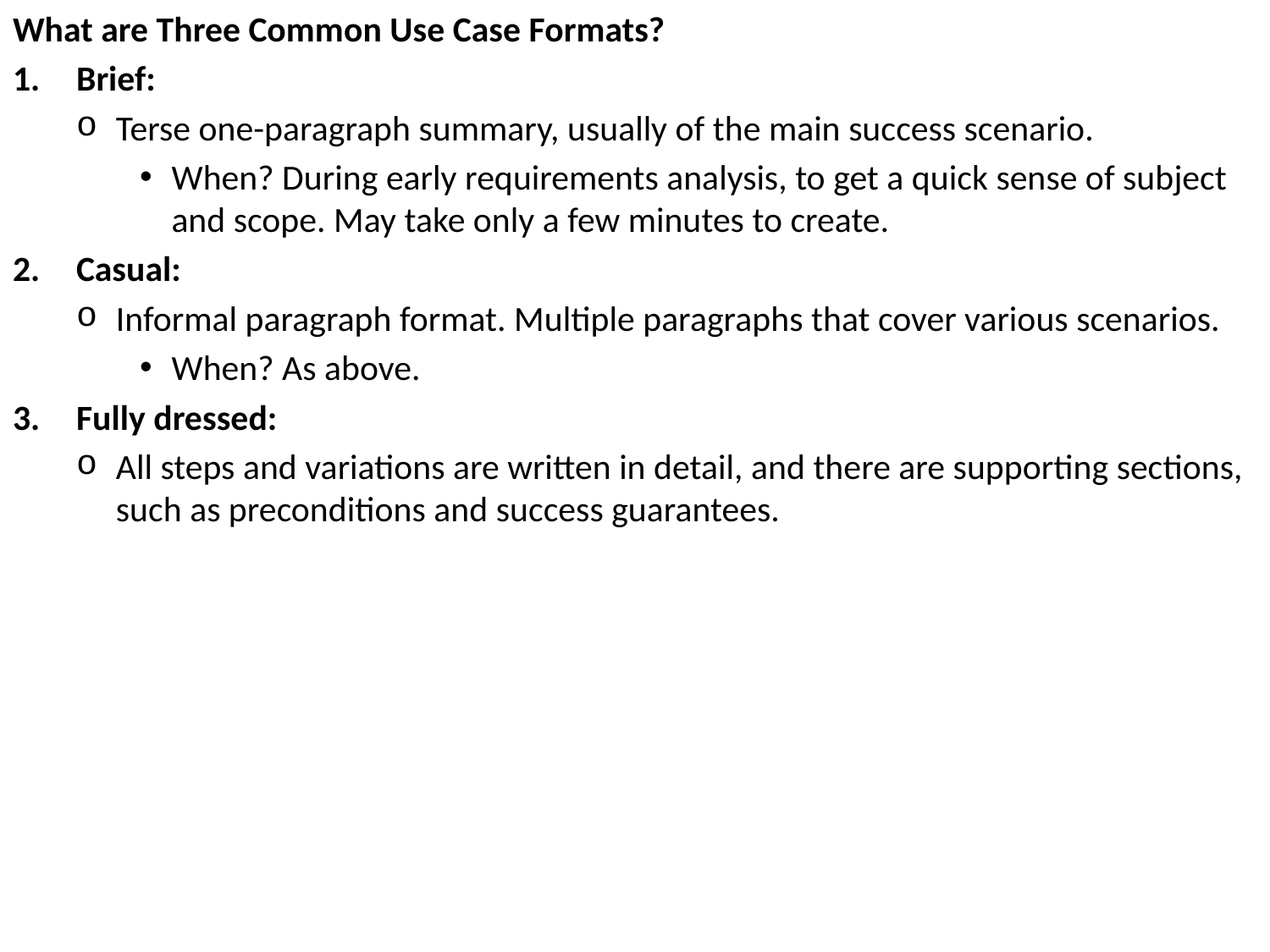

What are Three Common Use Case Formats?
Brief:
Terse one-paragraph summary, usually of the main success scenario.
When? During early requirements analysis, to get a quick sense of subject and scope. May take only a few minutes to create.
Casual:
Informal paragraph format. Multiple paragraphs that cover various scenarios.
When? As above.
Fully dressed:
All steps and variations are written in detail, and there are supporting sections, such as preconditions and success guarantees.